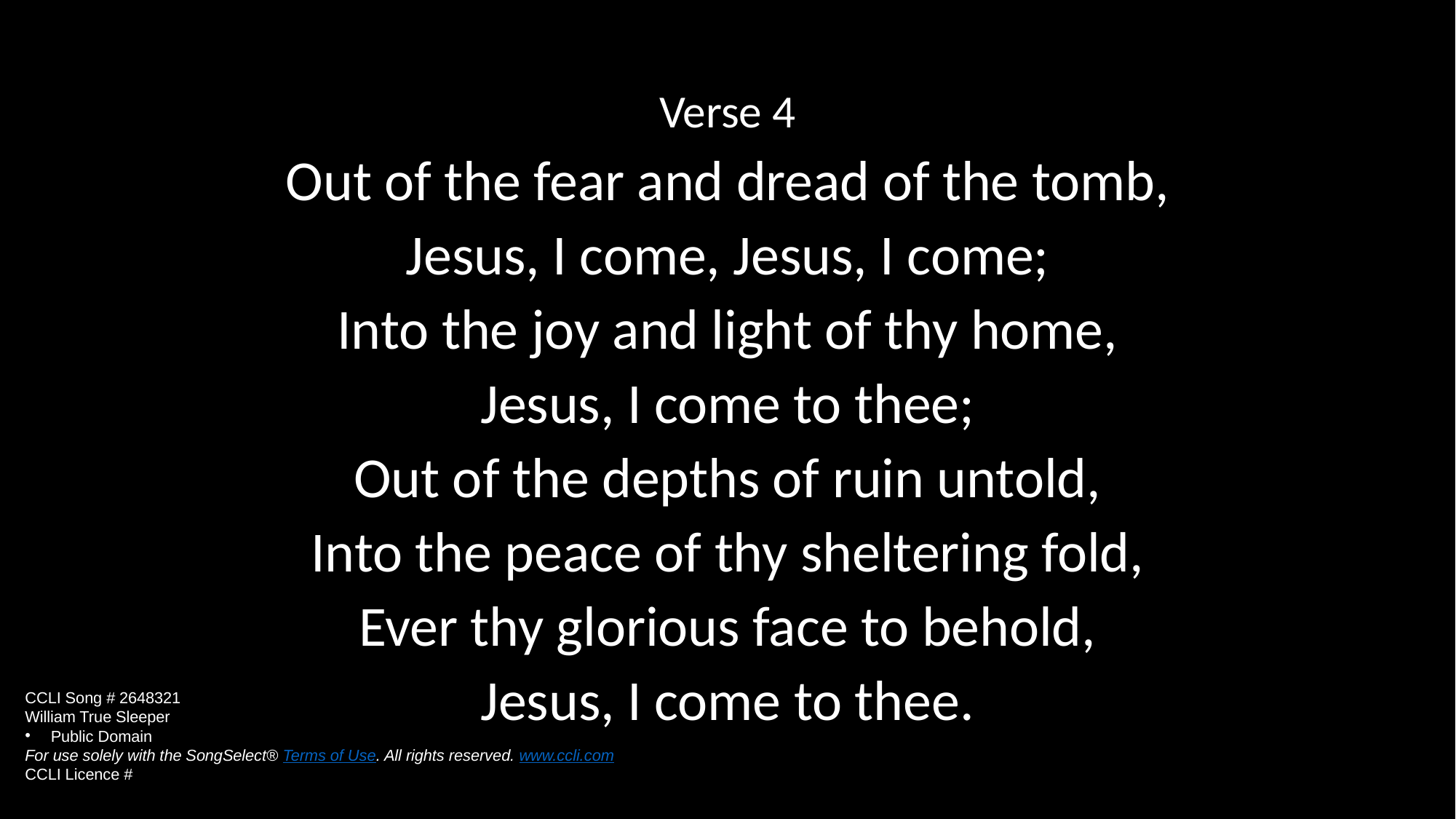

Verse 4
Out of the fear and dread of the tomb,
Jesus, I come, Jesus, I come;
Into the joy and light of thy home,
Jesus, I come to thee;
Out of the depths of ruin untold,
Into the peace of thy sheltering fold,
Ever thy glorious face to behold,
Jesus, I come to thee.
CCLI Song # 2648321
William True Sleeper
Public Domain
For use solely with the SongSelect® Terms of Use. All rights reserved. www.ccli.com
CCLI Licence #